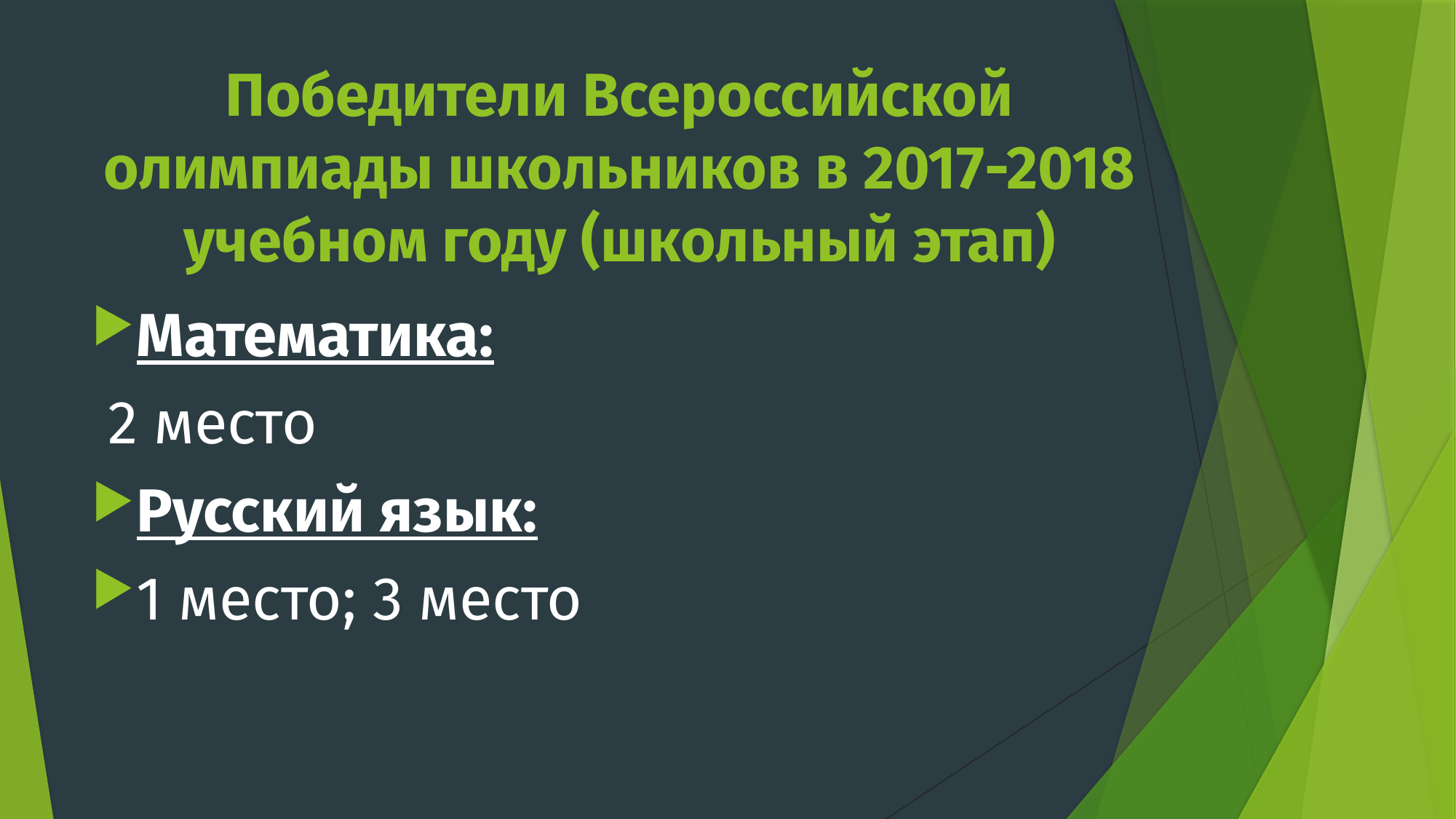

# Победители Всероссийской олимпиады школьников в 2017-2018 учебном году (школьный этап)
Математика:
 2 место
Русский язык:
1 место; 3 место